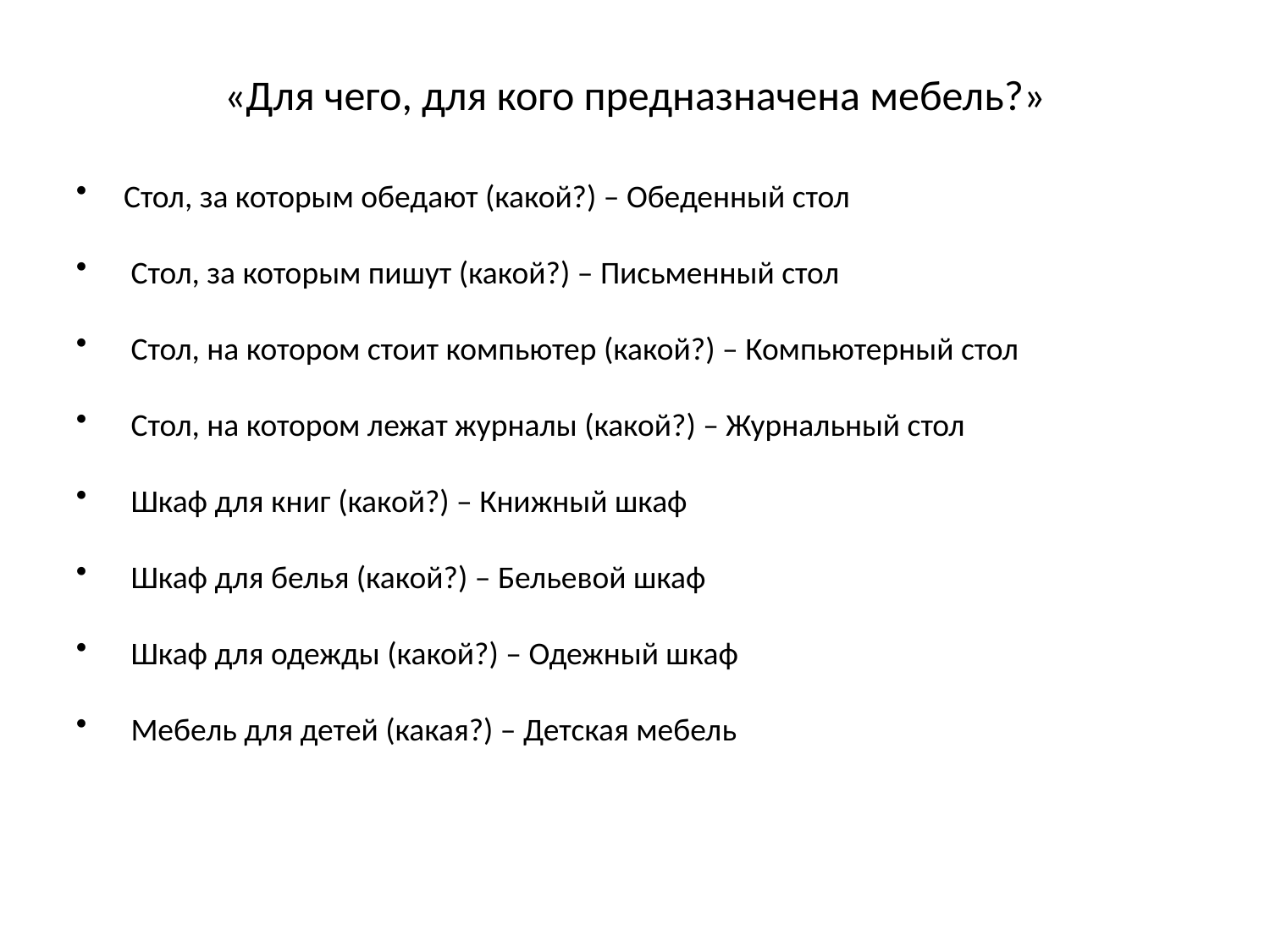

# «Для чего, для кого предназначена мебель?»
Стол, за которым обедают (какой?) – Обеденный стол

 Стол, за которым пишут (какой?) – Письменный стол

 Стол, на котором стоит компьютер (какой?) – Компьютерный стол

 Стол, на котором лежат журналы (какой?) – Журнальный стол

 Шкаф для книг (какой?) – Книжный шкаф

 Шкаф для белья (какой?) – Бельевой шкаф

 Шкаф для одежды (какой?) – Одежный шкаф

 Мебель для детей (какая?) – Детская мебель